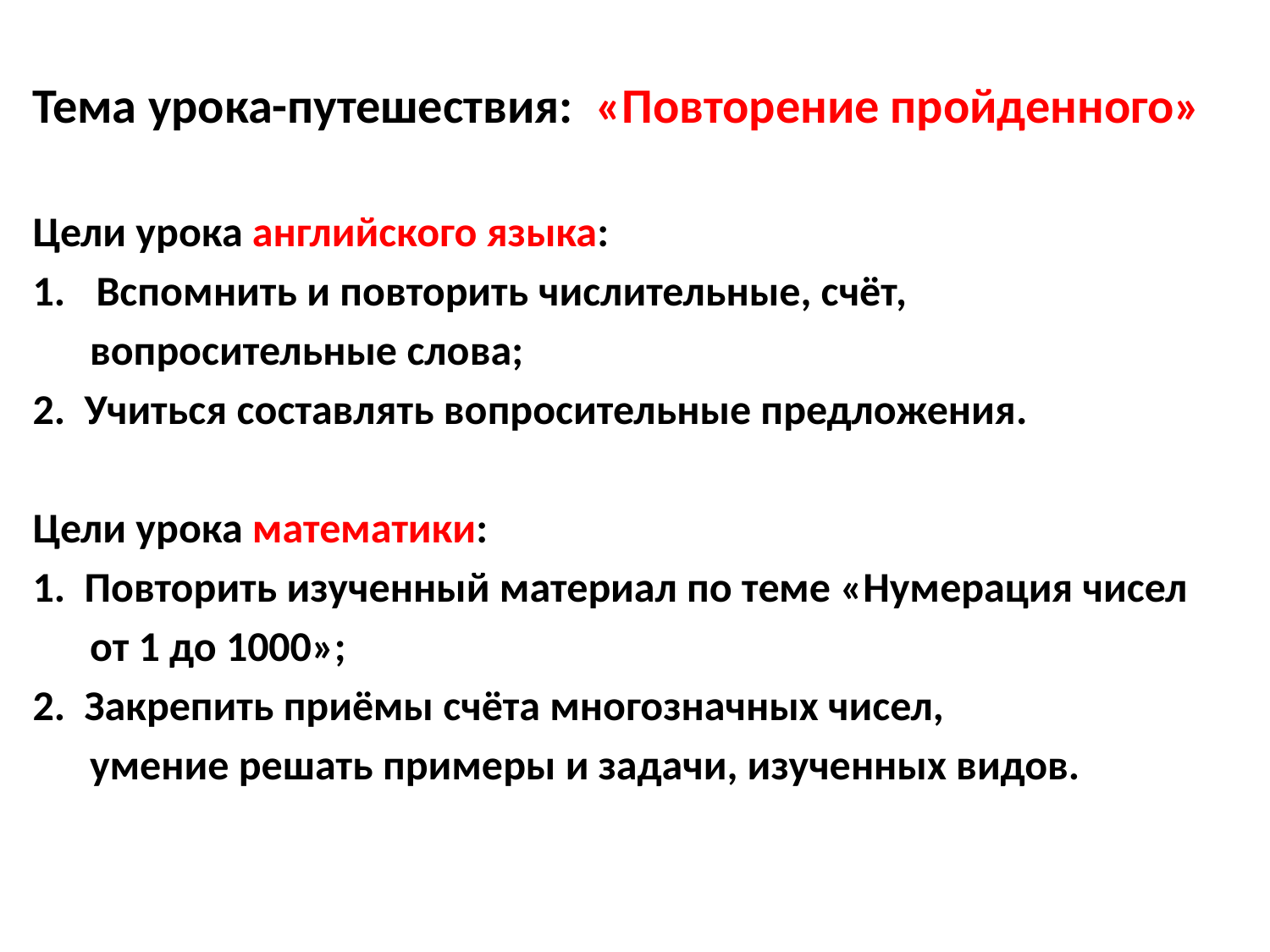

# Тема урока-путешествия:  «Повторение пройденного»
Цели урока английского языка:
Вспомнить и повторить числительные, счёт,
      вопросительные слова;
2.  Учиться составлять вопросительные предложения.

Цели урока математики:
1.  Повторить изученный материал по теме «Нумерация чисел
      от 1 до 1000»;
2.  Закрепить приёмы счёта многозначных чисел,
      умение решать примеры и задачи, изученных видов.